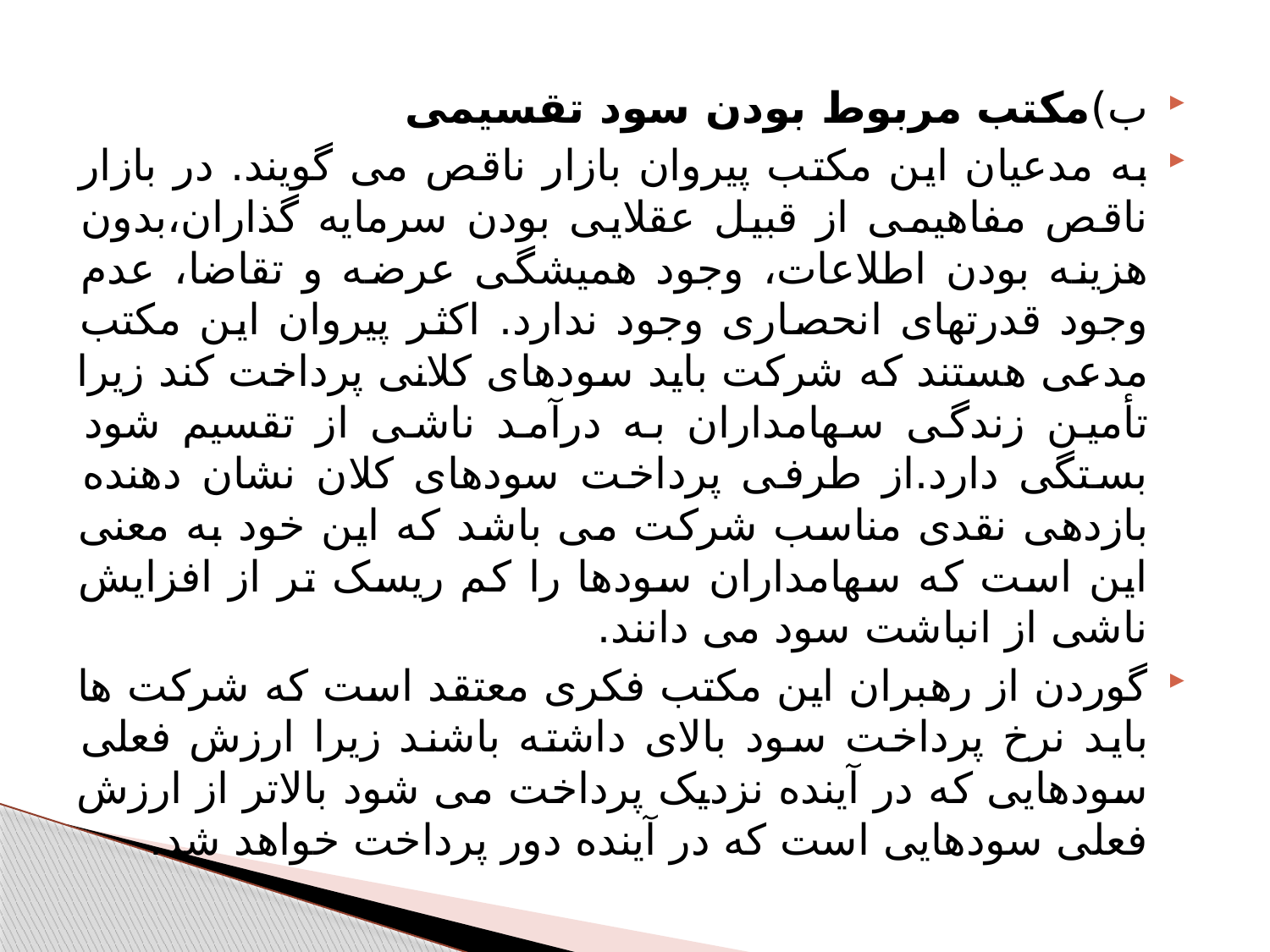

ب)مکتب مربوط بودن سود تقسیمی
به مدعیان این مکتب پیروان بازار ناقص می گویند. در بازار ناقص مفاهیمی از قبیل عقلایی بودن سرمایه گذاران،بدون هزینه بودن اطلاعات، وجود همیشگی عرضه و تقاضا، عدم وجود قدرتهای انحصاری وجود ندارد. اکثر پیروان این مکتب مدعی هستند که شرکت باید سودهای کلانی پرداخت کند زیرا تأمین زندگی سهامداران به درآمد ناشی از تقسیم شود بستگی دارد.از طرفی پرداخت سودهای کلان نشان دهنده بازدهی نقدی مناسب شرکت می باشد که این خود به معنی این است که سهامداران سودها را کم ریسک تر از افزایش ناشی از انباشت سود می دانند.
گوردن از رهبران این مکتب فکری معتقد است که شرکت ها باید نرخ پرداخت سود بالای داشته باشند زیرا ارزش فعلی سودهایی که در آینده نزدیک پرداخت می شود بالاتر از ارزش فعلی سودهایی است که در آینده دور پرداخت خواهد شد.